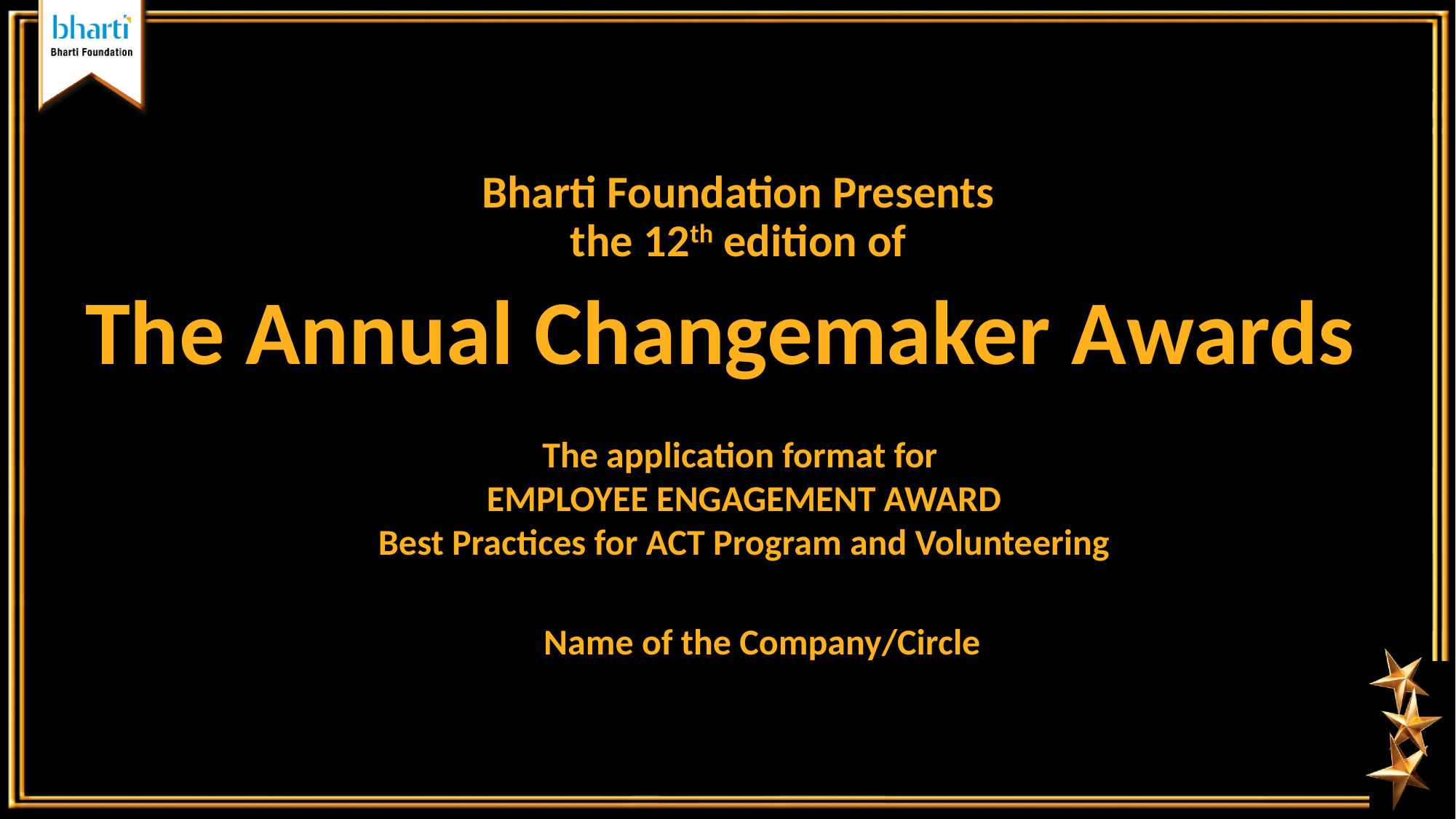

# Bharti Foundation Presents
the 12th edition of
The Annual Changemaker Awards

The application format for
EMPLOYEE ENGAGEMENT AWARD
Best Practices for ACT Program and Volunteering
| Name of the Company/Circle |
| --- |